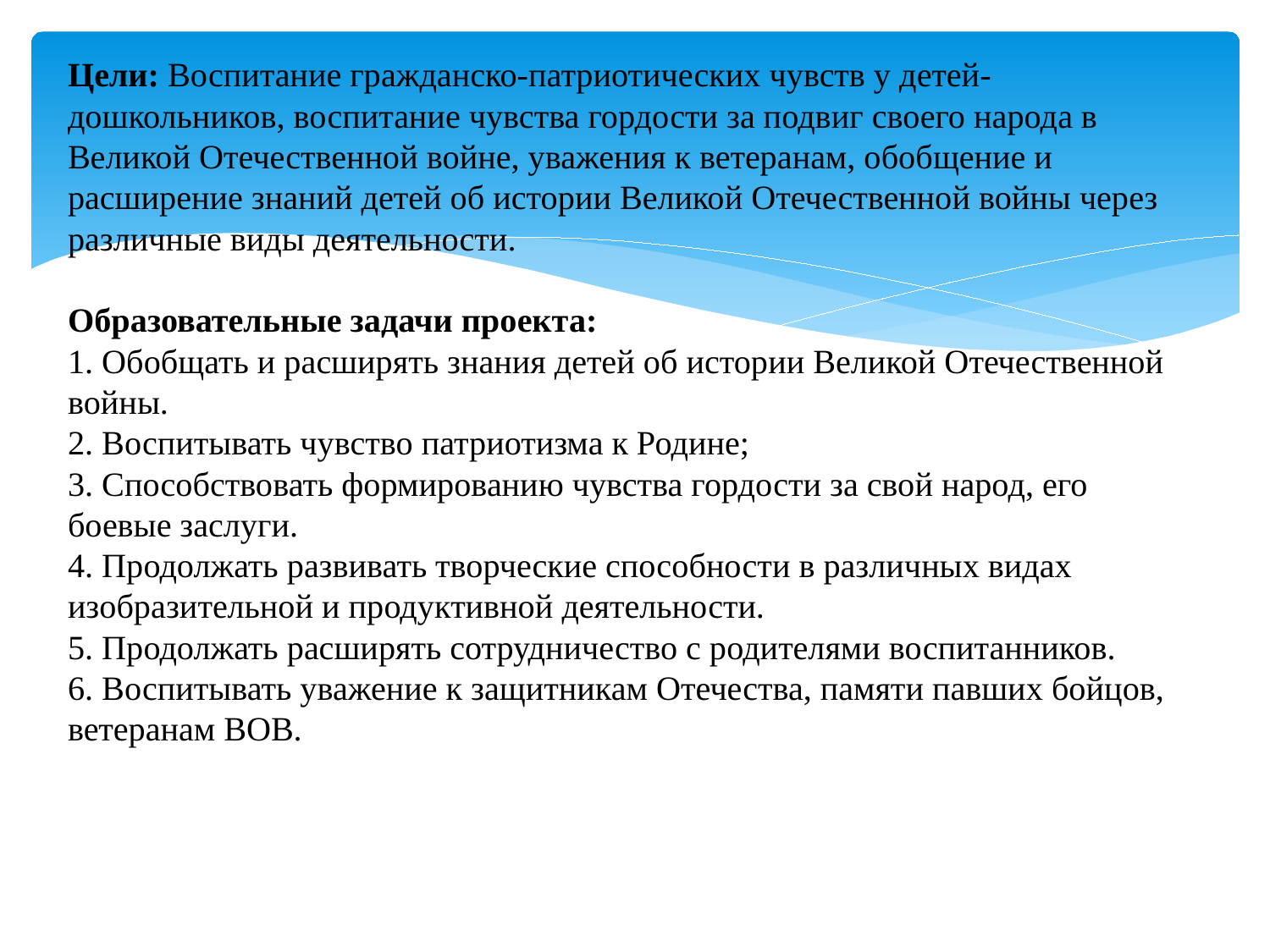

# Цели: Воспитание гражданско-патриотических чувств у детей-дошкольников, воспитание чувства гордости за подвиг своего народа в Великой Отечественной войне, уважения к ветеранам, обобщение и расширение знаний детей об истории Великой Отечественной войны через различные виды деятельности. Образовательные задачи проекта: 1. Обобщать и расширять знания детей об истории Великой Отечественной войны. 2. Воспитывать чувство патриотизма к Родине; 3. Способствовать формированию чувства гордости за свой народ, его боевые заслуги. 4. Продолжать развивать творческие способности в различных видах изобразительной и продуктивной деятельности. 5. Продолжать расширять сотрудничество с родителями воспитанников. 6. Воспитывать уважение к защитникам Отечества, памяти павших бойцов, ветеранам ВОВ.